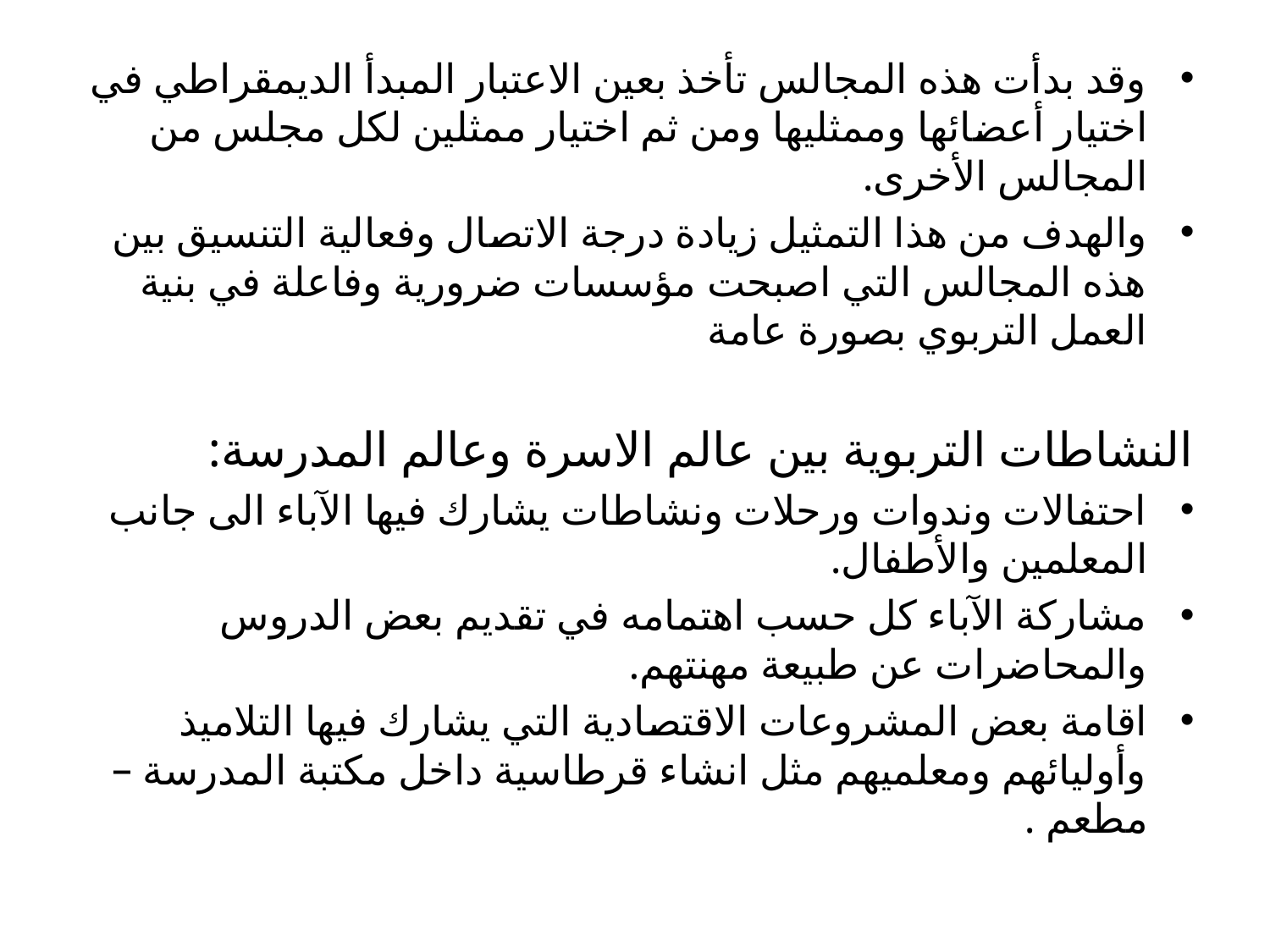

وقد بدأت هذه المجالس تأخذ بعين الاعتبار المبدأ الديمقراطي في اختيار أعضائها وممثليها ومن ثم اختيار ممثلين لكل مجلس من المجالس الأخرى.
والهدف من هذا التمثيل زيادة درجة الاتصال وفعالية التنسيق بين هذه المجالس التي اصبحت مؤسسات ضرورية وفاعلة في بنية العمل التربوي بصورة عامة

النشاطات التربوية بين عالم الاسرة وعالم المدرسة:
احتفالات وندوات ورحلات ونشاطات يشارك فيها الآباء الى جانب المعلمين والأطفال.
مشاركة الآباء كل حسب اهتمامه في تقديم بعض الدروس والمحاضرات عن طبيعة مهنتهم.
اقامة بعض المشروعات الاقتصادية التي يشارك فيها التلاميذ وأوليائهم ومعلميهم مثل انشاء قرطاسية داخل مكتبة المدرسة – مطعم .